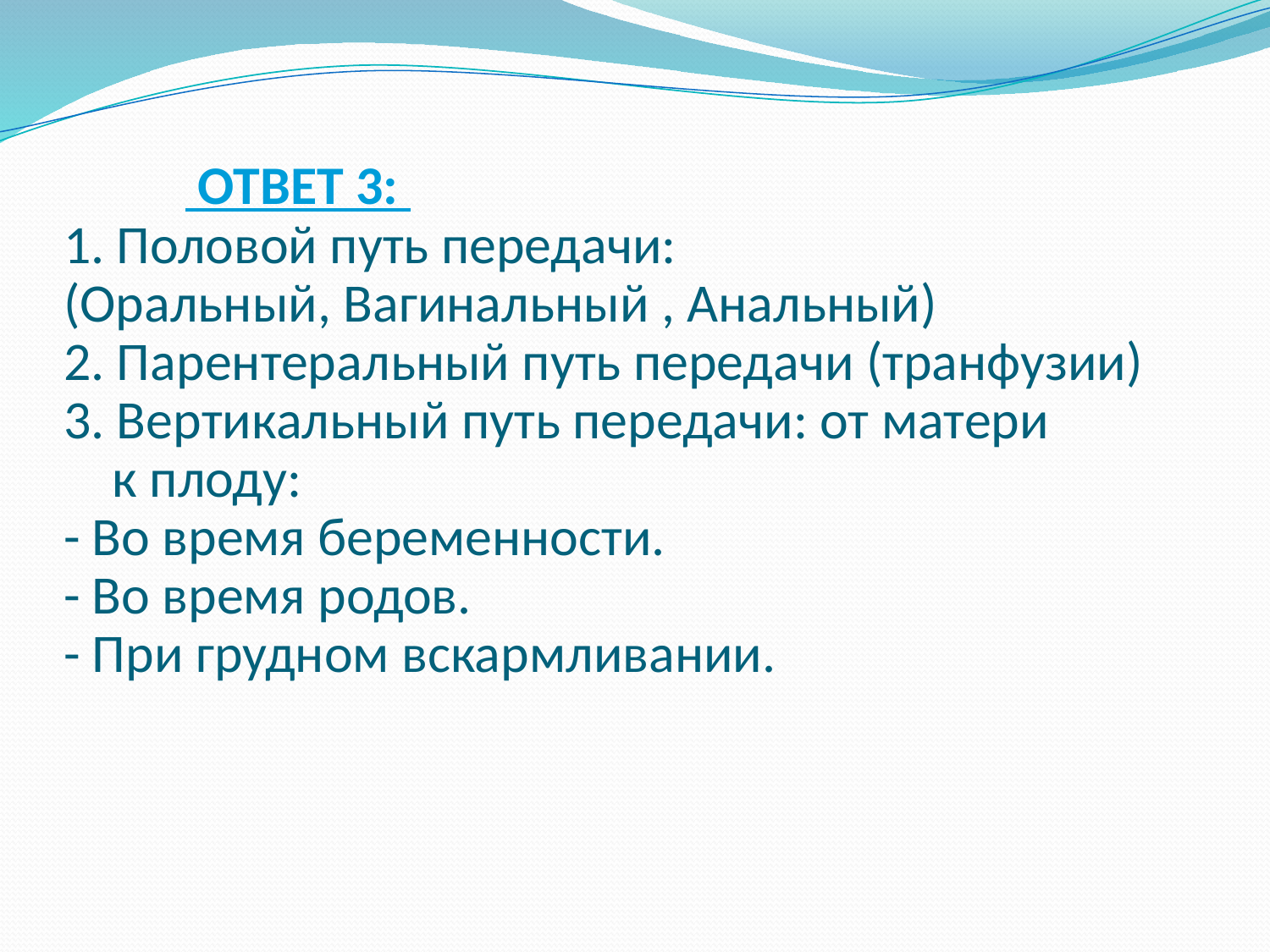

# ОТВЕТ 3: 1. Половой путь передачи: (Оральный, Вагинальный , Анальный) 2. Парентеральный путь передачи (транфузии) 3. Вертикальный путь передачи: от матери к плоду: - Во время беременности. - Во время родов. - При грудном вскармливании.